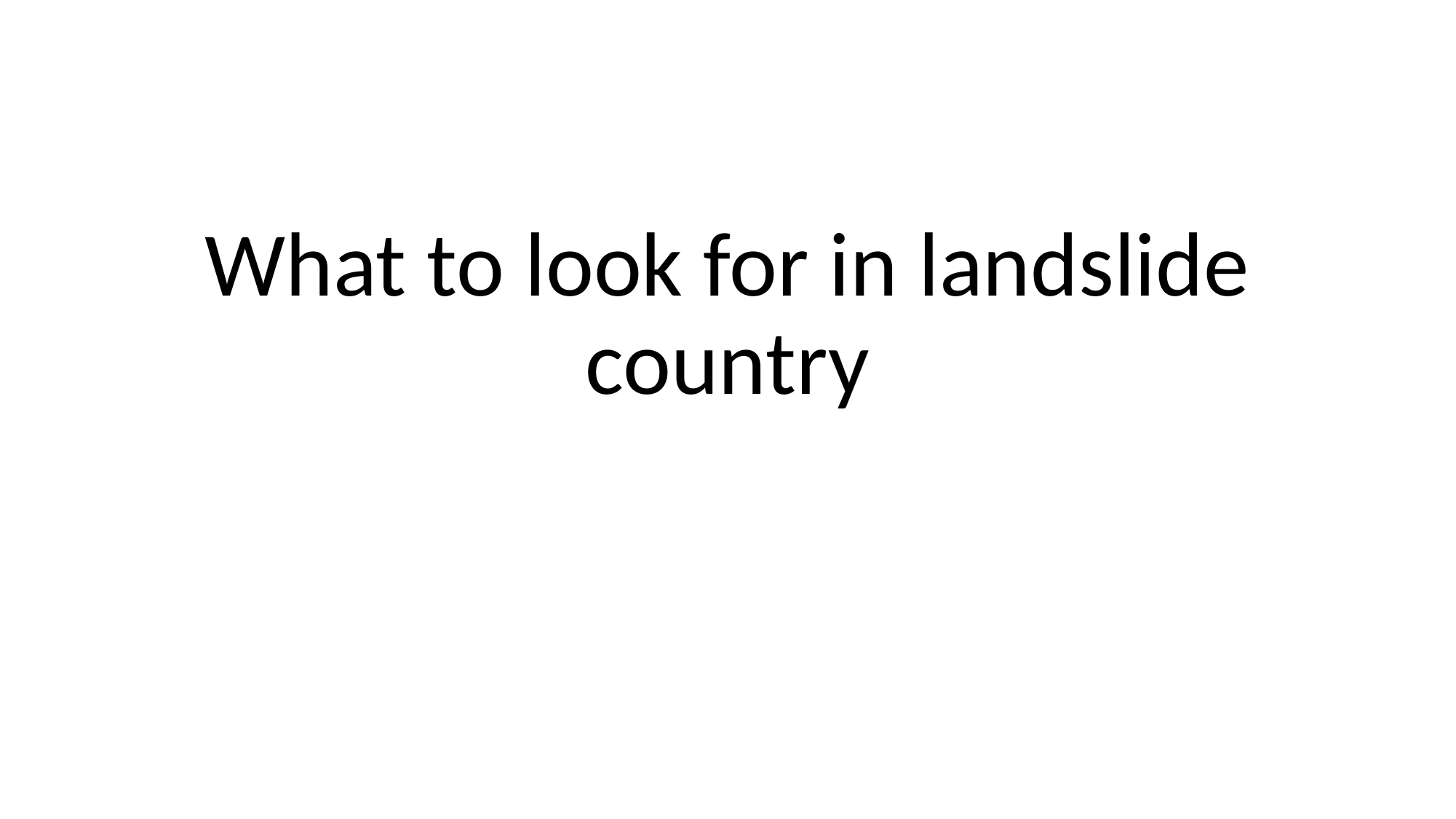

# What to look for in landslide country